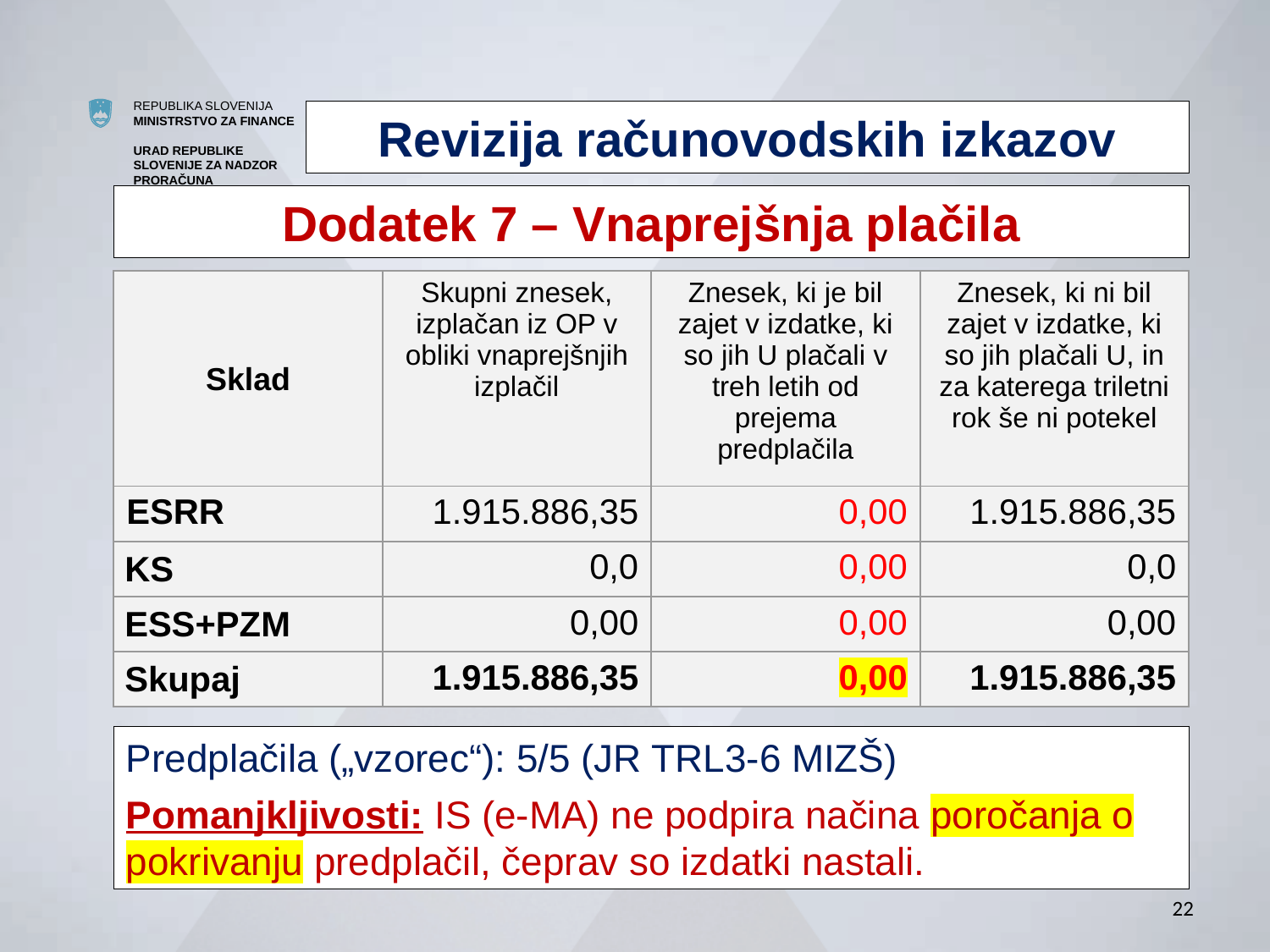

Revizija računovodskih izkazov
Dodatek 7 – Vnaprejšnja plačila
| Sklad | Skupni znesek, izplačan iz OP v obliki vnaprejšnjih izplačil | Znesek, ki je bil zajet v izdatke, ki so jih U plačali v treh letih od prejema predplačila | Znesek, ki ni bil zajet v izdatke, ki so jih plačali U, in za katerega triletni rok še ni potekel |
| --- | --- | --- | --- |
| ESRR | 1.915.886,35 | 0,00 | 1.915.886,35 |
| KS | 0,0 | 0,00 | 0,0 |
| ESS+PZM | 0,00 | 0,00 | 0,00 |
| Skupaj | 1.915.886,35 | 0,00 | 1.915.886,35 |
Predplačila („vzorec“): 5/5 (JR TRL3-6 MIZŠ)
Pomanjkljivosti: IS (e-MA) ne podpira načina poročanja o pokrivanju predplačil, čeprav so izdatki nastali.
22